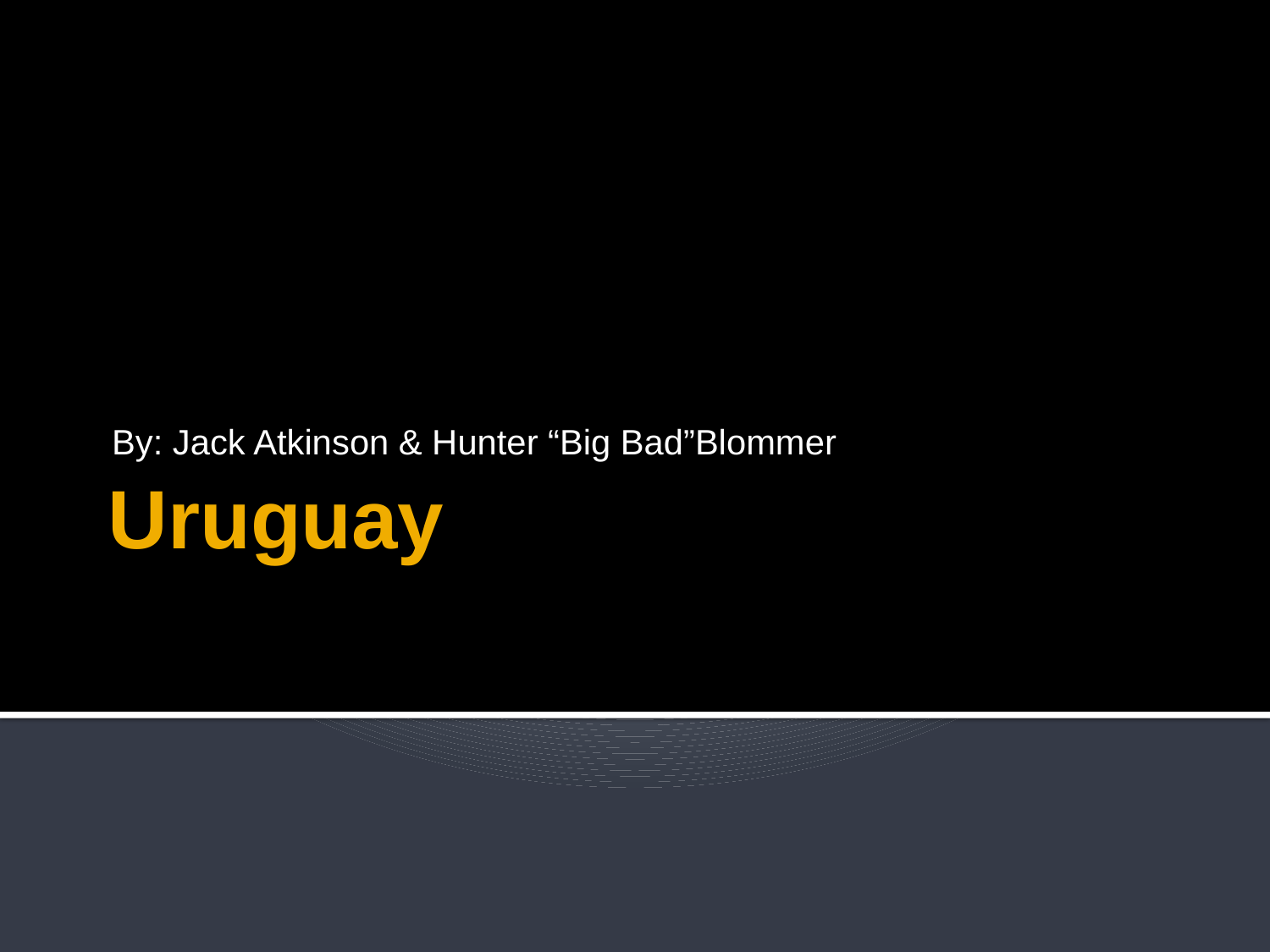

By: Jack Atkinson & Hunter “Big Bad”Blommer
# Uruguay